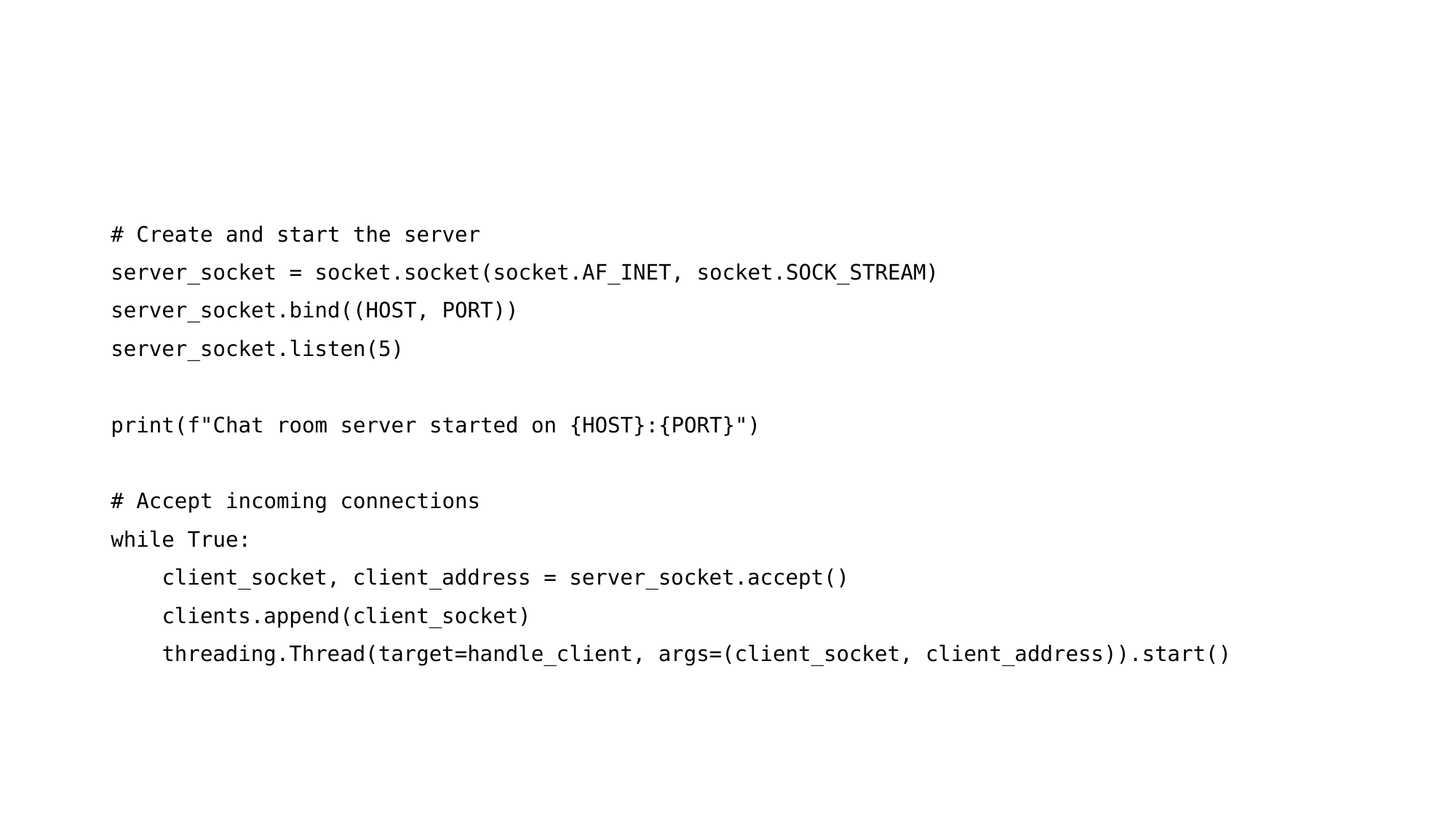

#
# Create and start the server
server_socket = socket.socket(socket.AF_INET, socket.SOCK_STREAM)
server_socket.bind((HOST, PORT))
server_socket.listen(5)

print(f"Chat room server started on {HOST}:{PORT}")

# Accept incoming connections
while True:
    client_socket, client_address = server_socket.accept()
    clients.append(client_socket)
    threading.Thread(target=handle_client, args=(client_socket, client_address)).start()